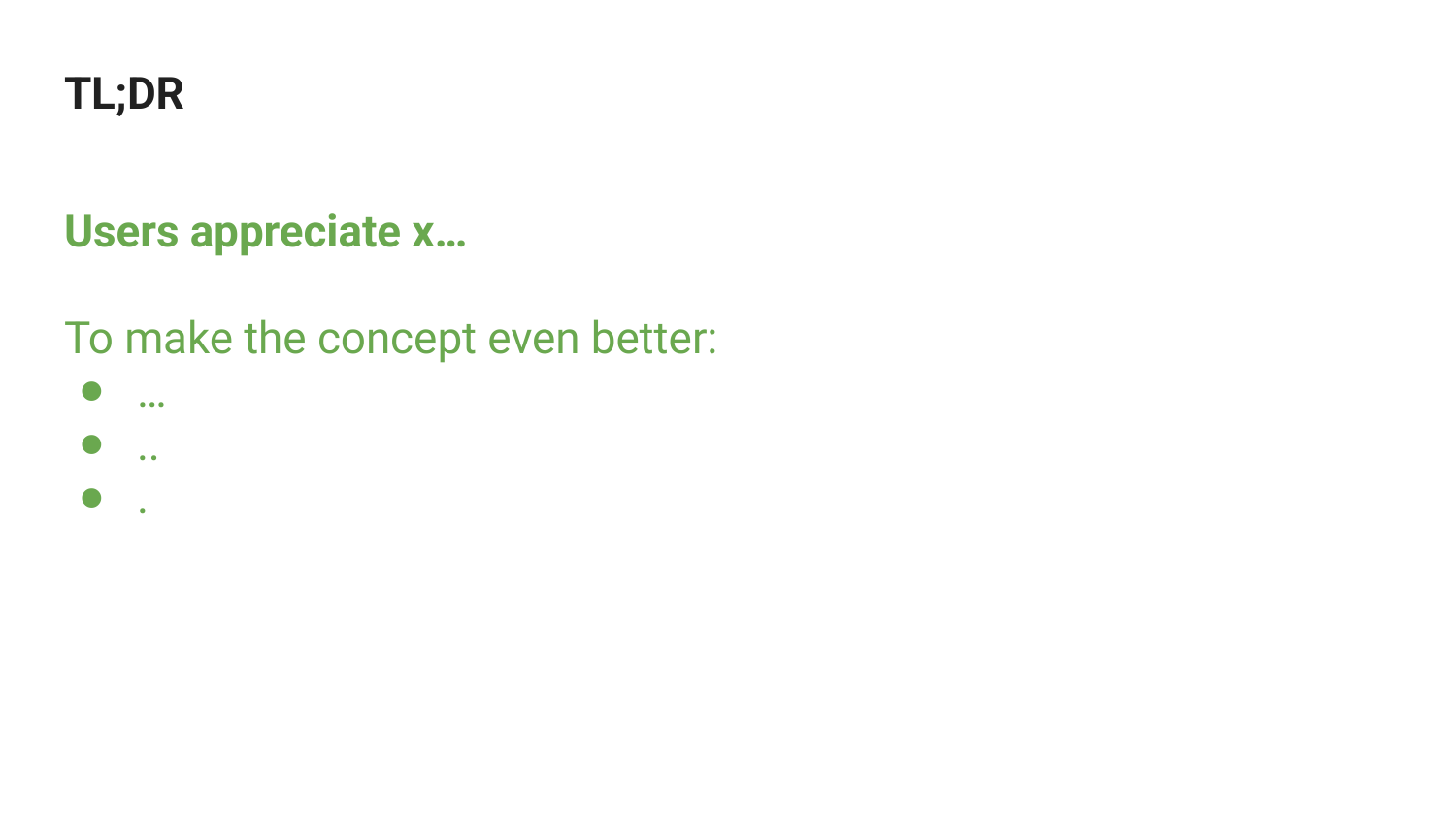

# TL;DR

Users appreciate x…

To make the concept even better:
…
..
.